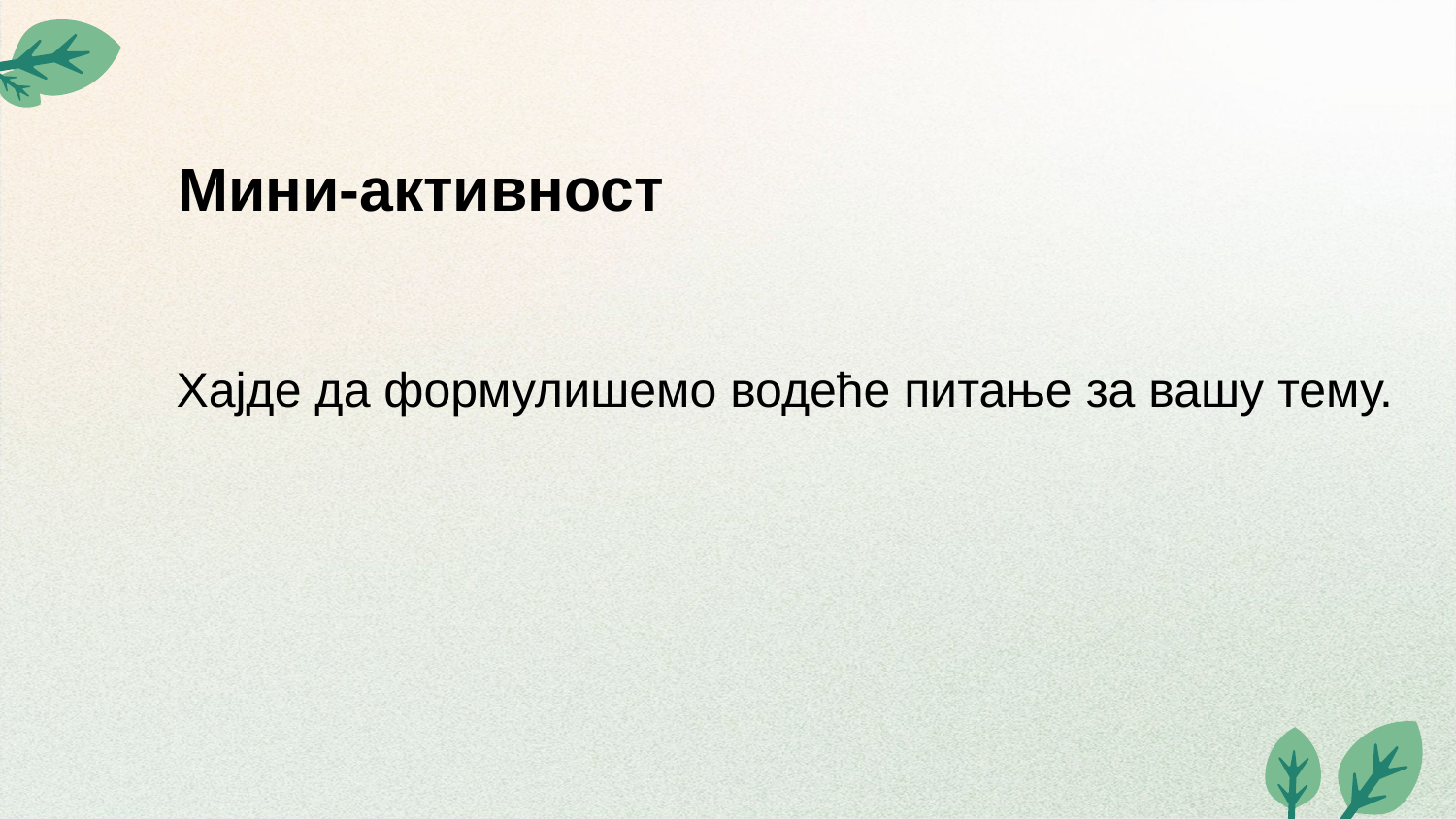

# Мини-активност
Хајде да формулишемо водеће питање за вашу тему.